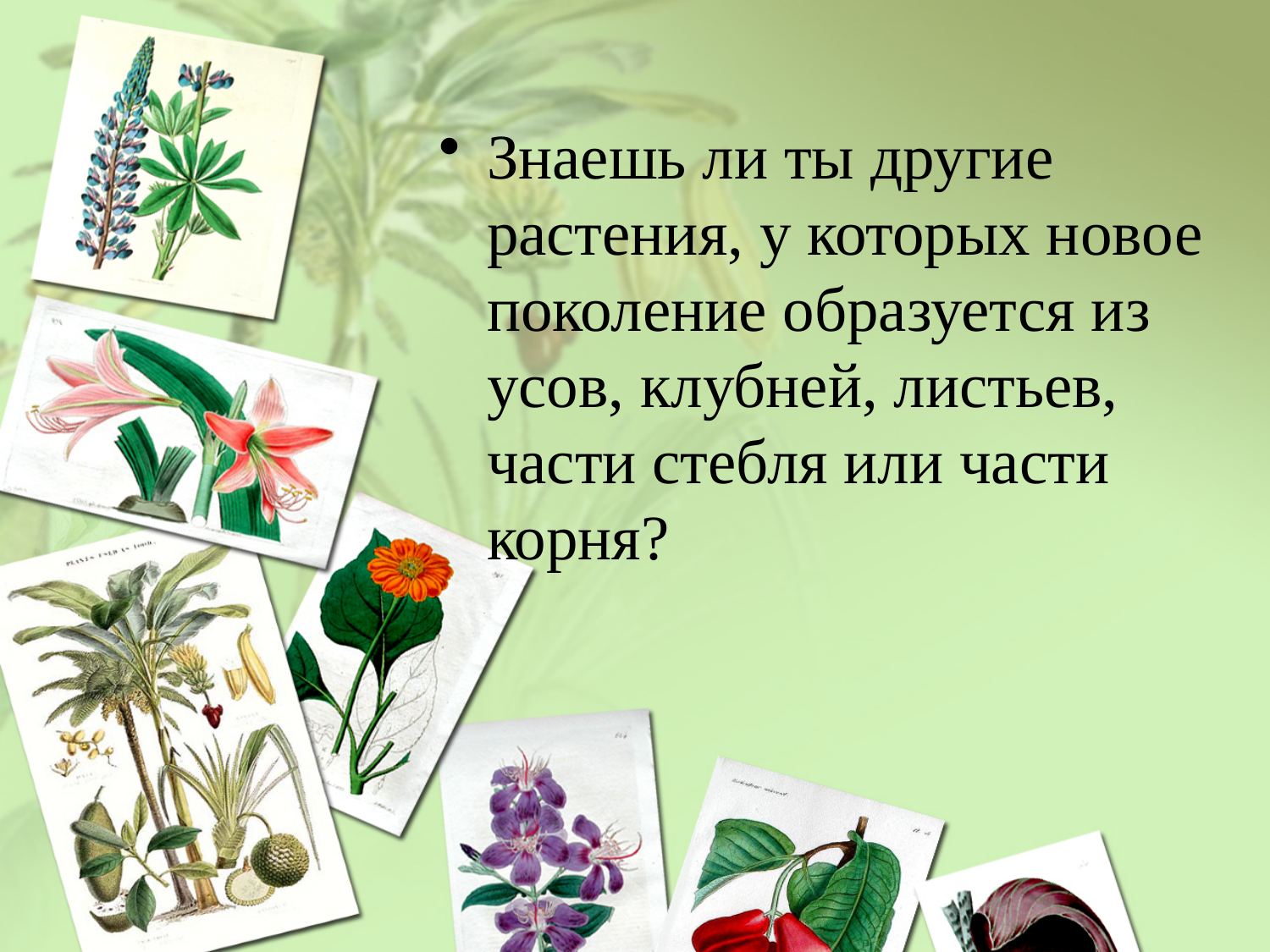

Знаешь ли ты другие растения, у которых новое поколение образуется из усов, клубней, листьев, части стебля или части корня?